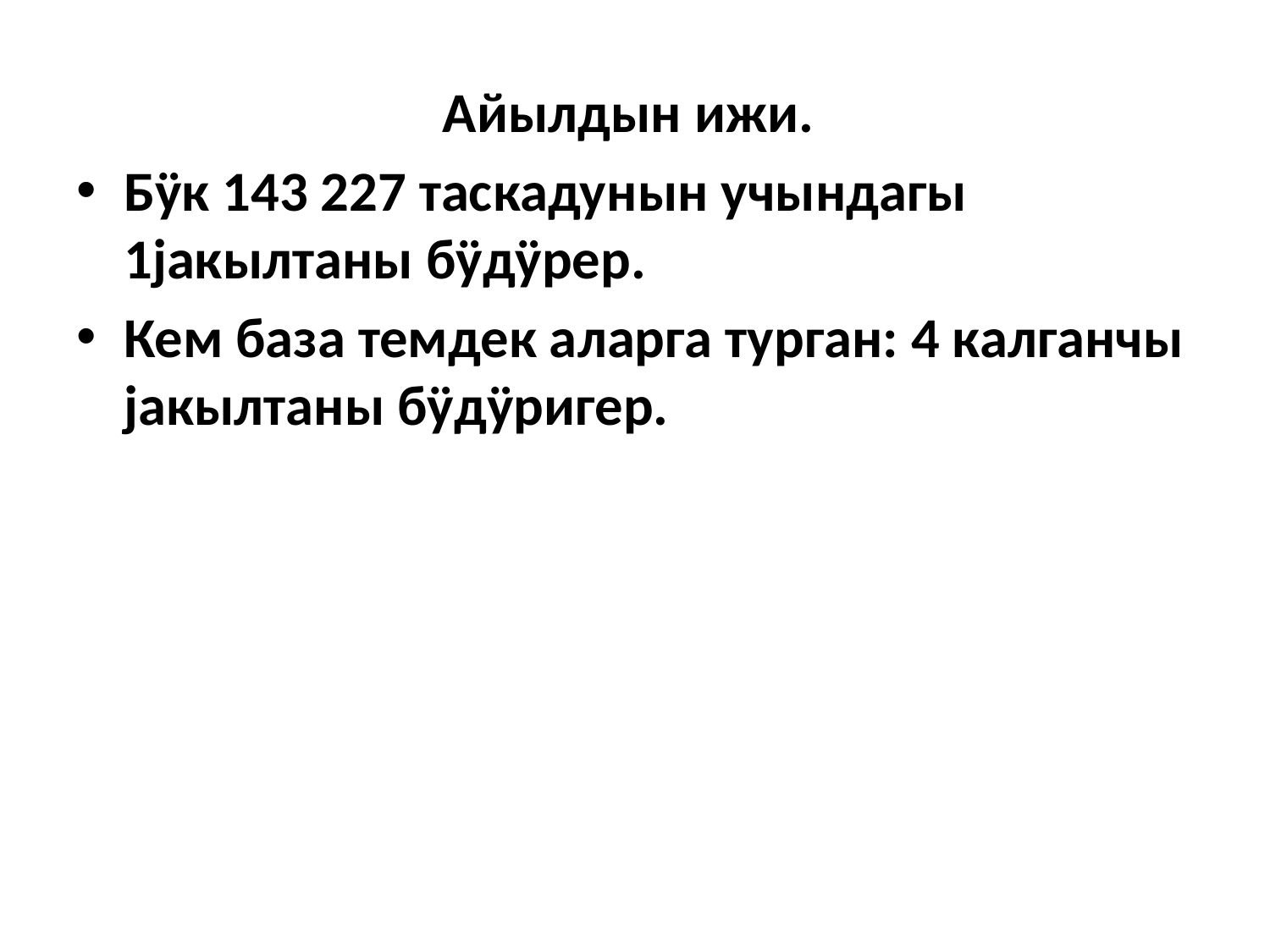

Айылдын ижи.
Бÿк 143 227 таскадунын учындагы 1jакылтаны бÿдÿрер.
Кем база темдек аларга турган: 4 калганчы jакылтаны бÿдÿригер.